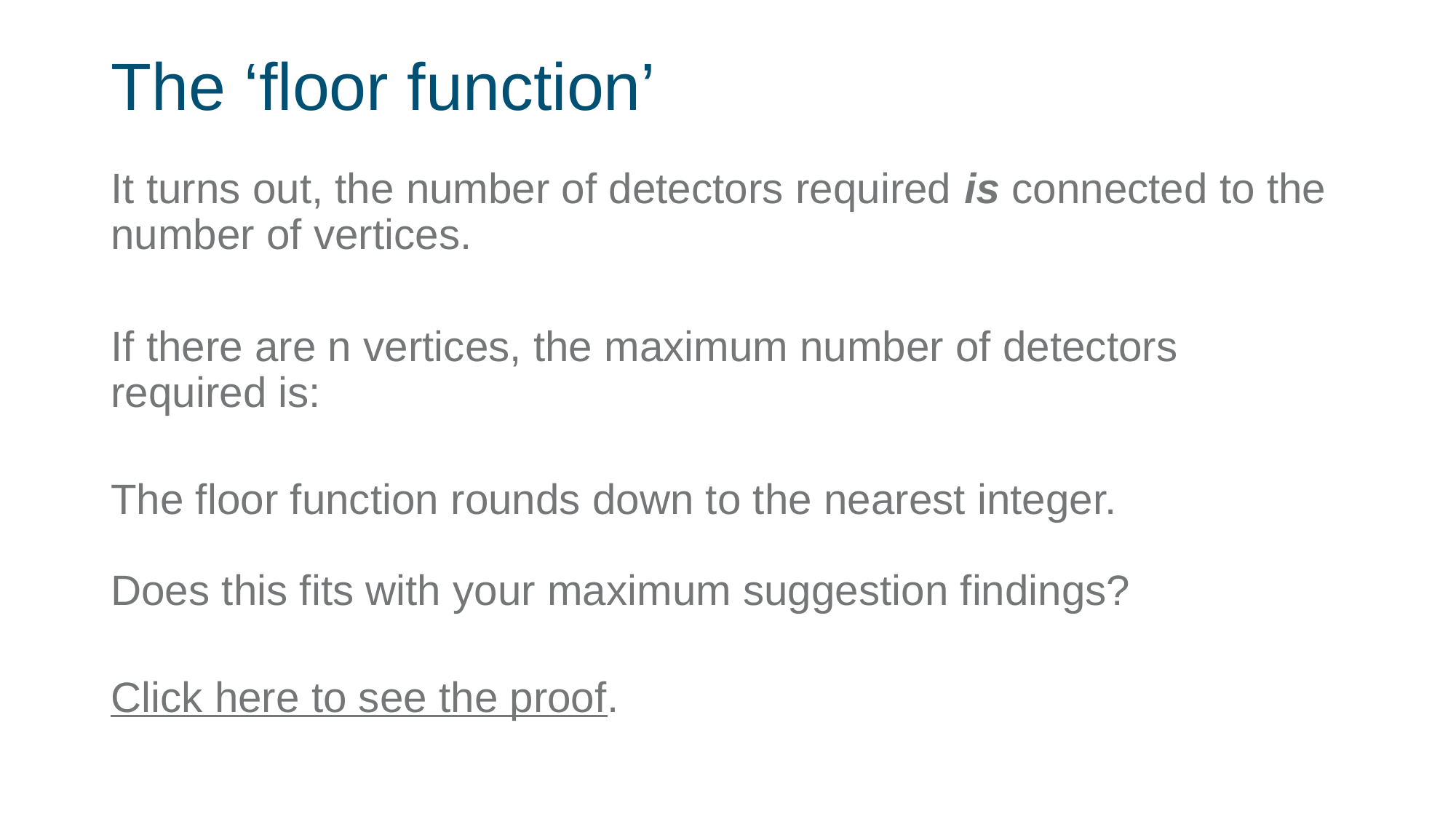

# The ‘floor function’
It turns out, the number of detectors required is connected to the number of vertices.
If there are n vertices, the maximum number of detectors required is:
The floor function rounds down to the nearest integer.
Does this fits with your maximum suggestion findings?
Click here to see the proof.